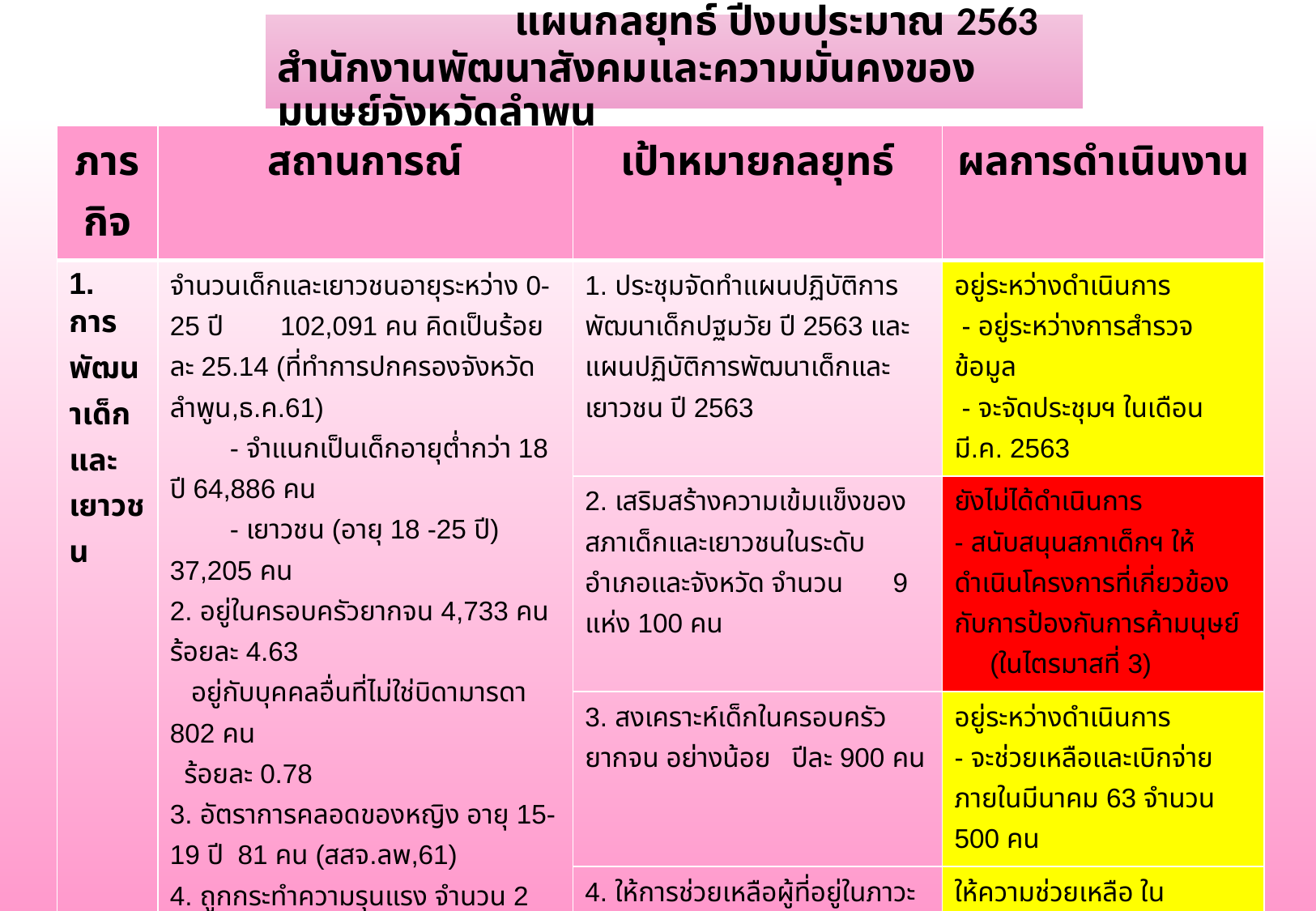

# แผนกลยุทธ์ ปีงบประมาณ 2563 สำนักงานพัฒนาสังคมและความมั่นคงของมนุษย์จังหวัดลำพูน
| ภารกิจ | สถานการณ์ | เป้าหมายกลยุทธ์ | ผลการดำเนินงาน |
| --- | --- | --- | --- |
| 1. การพัฒนาเด็กและเยาวชน | จำนวนเด็กและเยาวชนอายุระหว่าง 0-25 ปี 102,091 คน คิดเป็นร้อยละ 25.14 (ที่ทำการปกครองจังหวัดลำพูน,ธ.ค.61) - จำแนกเป็นเด็กอายุต่ำกว่า 18 ปี 64,886 คน - เยาวชน (อายุ 18 -25 ปี) 37,205 คน 2. อยู่ในครอบครัวยากจน 4,733 คน ร้อยละ 4.63 อยู่กับบุคคลอื่นที่ไม่ใช่บิดามารดา 802 คน ร้อยละ 0.78 3. อัตราการคลอดของหญิง อายุ 15-19 ปี 81 คน (สสจ.ลพ,61) 4. ถูกกระทำความรุนแรง จำนวน 2 คน 5. มีปัญหาพฤติกรรมมั่วสุมทำความรำคาญ 320 คน ติดเกม 243 คน/ ติดยาเสพติด 203 คน/ ติดเครื่องดื่มแอลกอฮอล์ 171 คน (พมจ.,สถานการณ์ทางสังคม ธ.ค.2561) | 1. ประชุมจัดทำแผนปฏิบัติการพัฒนาเด็กปฐมวัย ปี 2563 และแผนปฏิบัติการพัฒนาเด็กและเยาวชน ปี 2563 | อยู่ระหว่างดำเนินการ - อยู่ระหว่างการสำรวจข้อมูล - จะจัดประชุมฯ ในเดือน มี.ค. 2563 |
|  |  | 2. เสริมสร้างความเข้มแข็งของสภาเด็กและเยาวชนในระดับอำเภอและจังหวัด จำนวน 9 แห่ง 100 คน | ยังไม่ได้ดำเนินการ - สนับสนุนสภาเด็กฯ ให้ดำเนินโครงการที่เกี่ยวข้องกับการป้องกันการค้ามนุษย์ (ในไตรมาสที่ 3) |
|  |  | 3. สงเคราะห์เด็กในครอบครัวยากจน อย่างน้อย ปีละ 900 คน | อยู่ระหว่างดำเนินการ - จะช่วยเหลือและเบิกจ่ายภายในมีนาคม 63 จำนวน 500 คน |
|  |  | 4. ให้การช่วยเหลือผู้ที่อยู่ในภาวะเสี่ยงต่อ ความยากจนเข้าโครงการเงินอุดหนุนเพื่อเลี้ยงดู เด็กแรกเกิด อย่างน้อยปีละ 700 คน | ให้ความช่วยเหลือ ในปีงบประมาณ พ.ศ. 2563 จำนวน 595 คน/มีผู้ได้รับสิทธิ์ทั้งสิ้น จำนวน 6,575 คน |
|  |  | 5. สนับสนุนให้องค์กรเครือข่ายด้านเด็กและเยาวชนเสนอโครงการเพื่อขอรับการสนับสนุนงบประมาณอย่างน้อยปีละ 5 โครงการ | ขอรับการสนับสนุน 1 โครงการ คือ โครงการพัฒนาศักยภาพเพื่อสร้างภูมิคุ้มกันเครือข่ายเยาวชนจังหวัดลำพูน |
|  |  | 6.จัดโครงการ วัยรุ่น วัยใสใส่ใจทำดี กลุ่มเป้าหมายเด็กในสถานศึกษาและนอกสถานศึกษา จำนวน 300 คน (งบพัฒนาจังหวัด) | อยู่ระหว่างดำเนินการ |